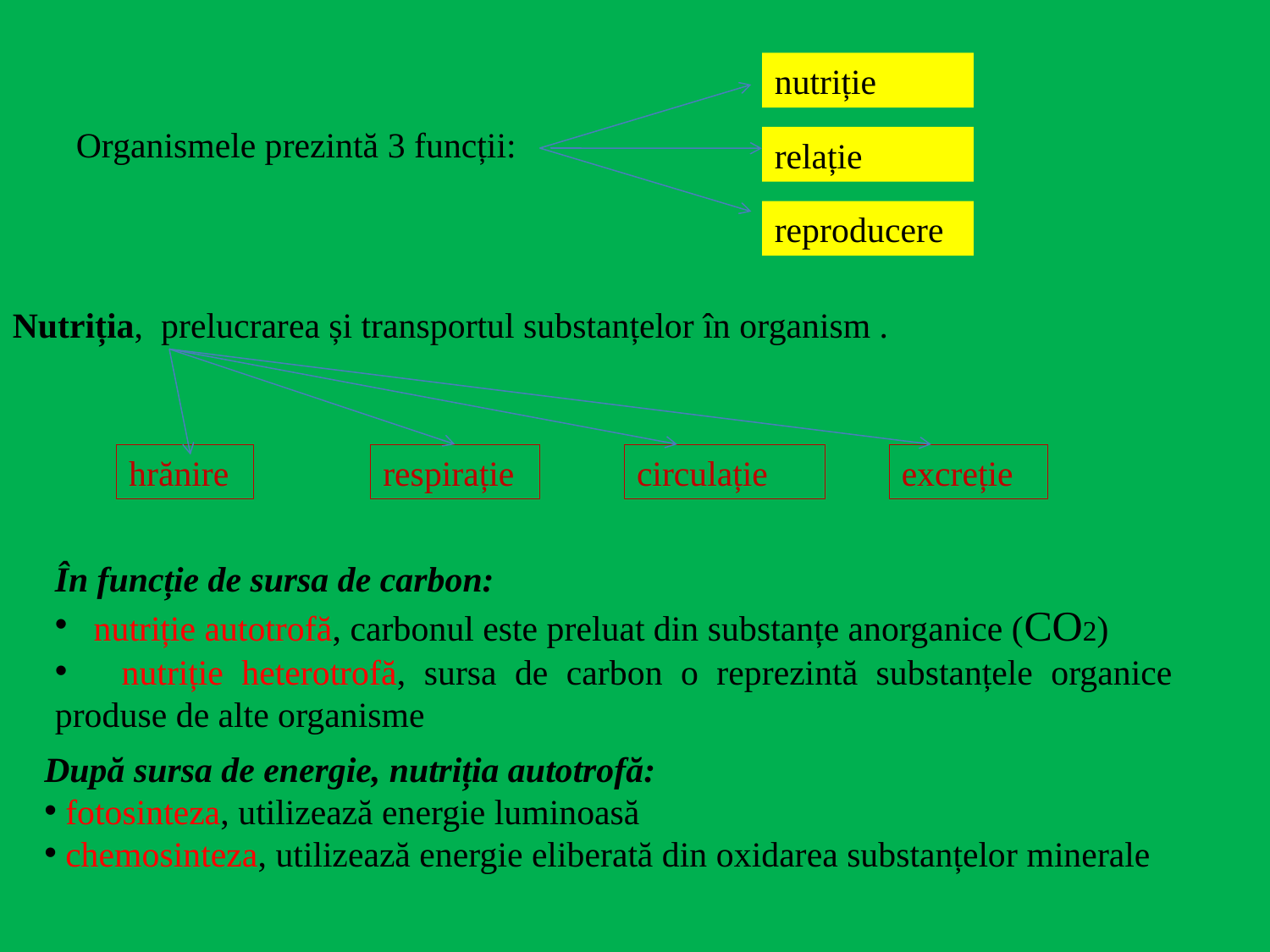

nutriție
Organismele prezintă 3 funcții:
relație
reproducere
Nutriția,  prelucrarea și transportul substanțelor în organism .
hrănire
respirație
circulație
excreție
În funcție de sursa de carbon:
   nutriție autotrofă, carbonul este preluat din substanțe anorganice (CO2)
   nutriție heterotrofă, sursa de carbon o reprezintă substanțele organice produse de alte organisme
După sursa de energie, nutriția autotrofă:
 fotosinteza, utilizează energie luminoasă
 chemosinteza, utilizează energie eliberată din oxidarea substanțelor minerale